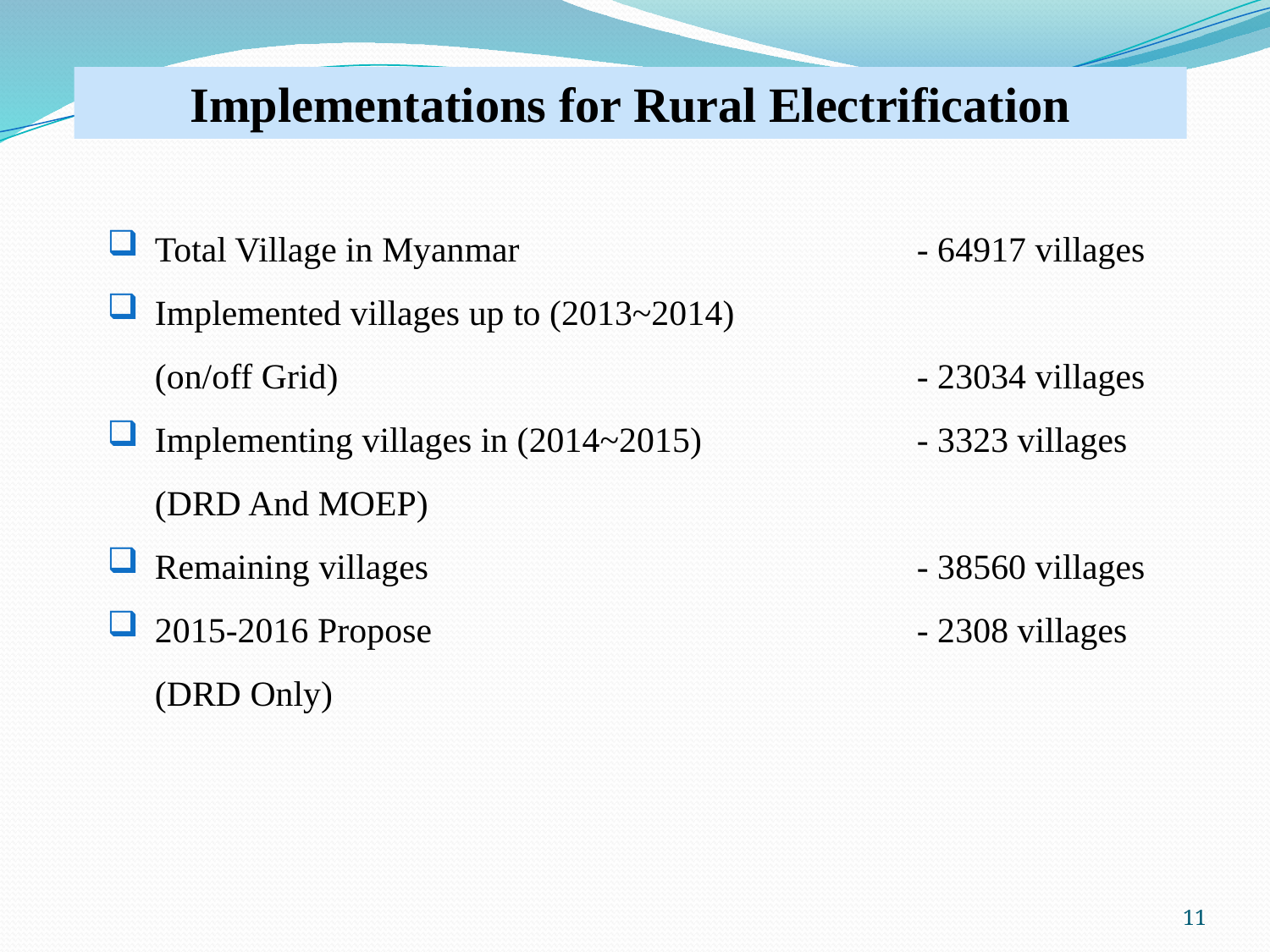

Implementations for Rural Electrification
Total Village in Myanmar     	- 64917 villages
Implemented villages up to (2013~2014)
(on/off Grid) 	- 23034 villages
Implementing villages in (2014~2015) 	- 3323 villages
	(DRD And MOEP)
Remaining villages  	- 38560 villages
2015-2016 Propose 	- 2308 villages
(DRD Only)
11